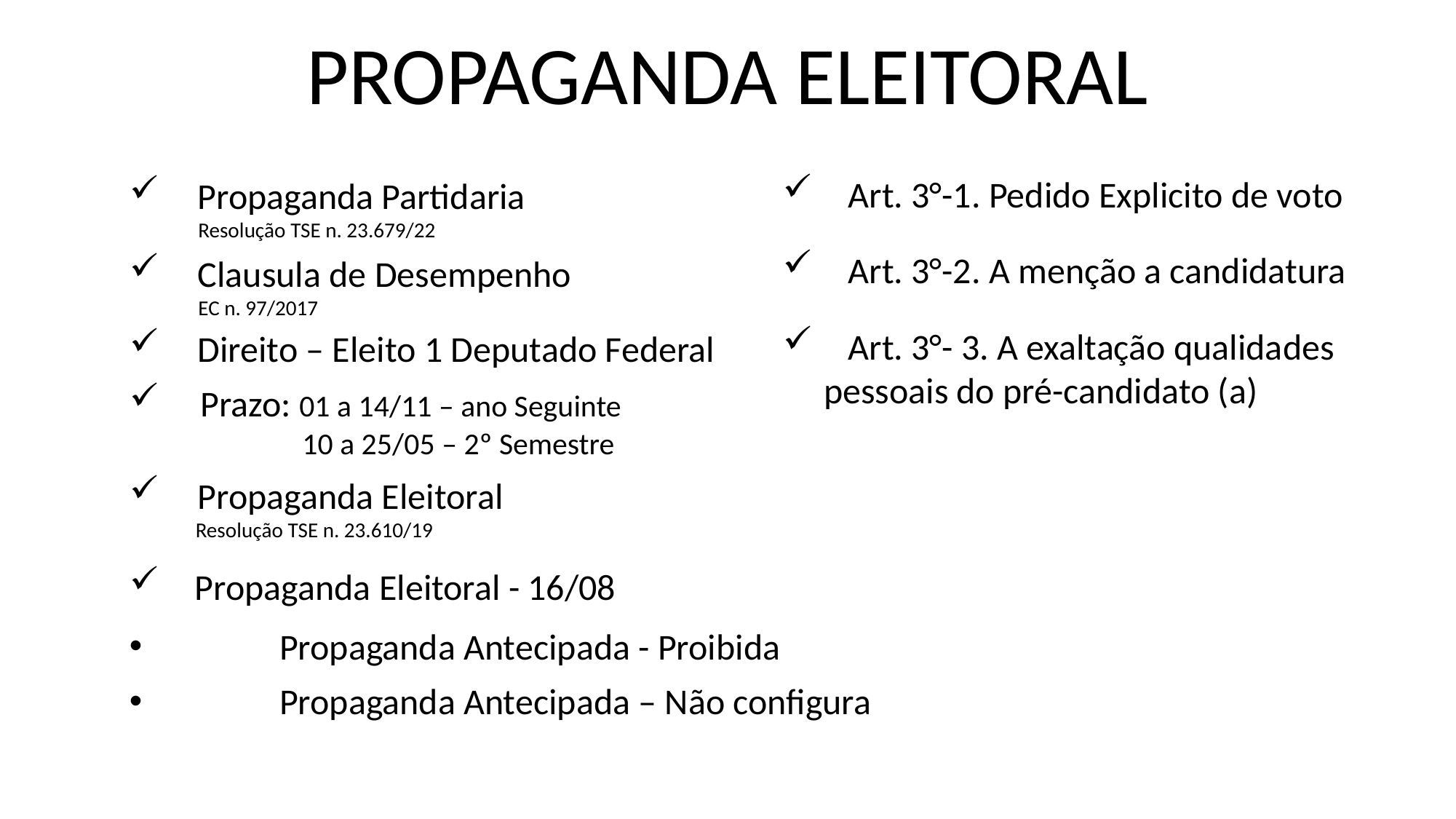

PROPAGANDA ELEITORAL
   Art. 3°-1. Pedido Explicito de voto
Propaganda Partidaria
                  Resolução TSE n. 23.679/22

   Art. 3°-2. A menção a candidatura
Clausula de Desempenho
                  EC n. 97/2017
   Art. 3°- 3. A exaltação qualidades pessoais do pré-candidato (a)
Direito – Eleito 1 Deputado Federal
  Prazo: 01 a 14/11 – ano Seguinte
                         10 a 25/05 – 2º Semestre
Propaganda Eleitoral
              Resolução TSE n. 23.610/19
   Propaganda Eleitoral - 16/08
	Propaganda Antecipada - Proibida
	Propaganda Antecipada – Não configura